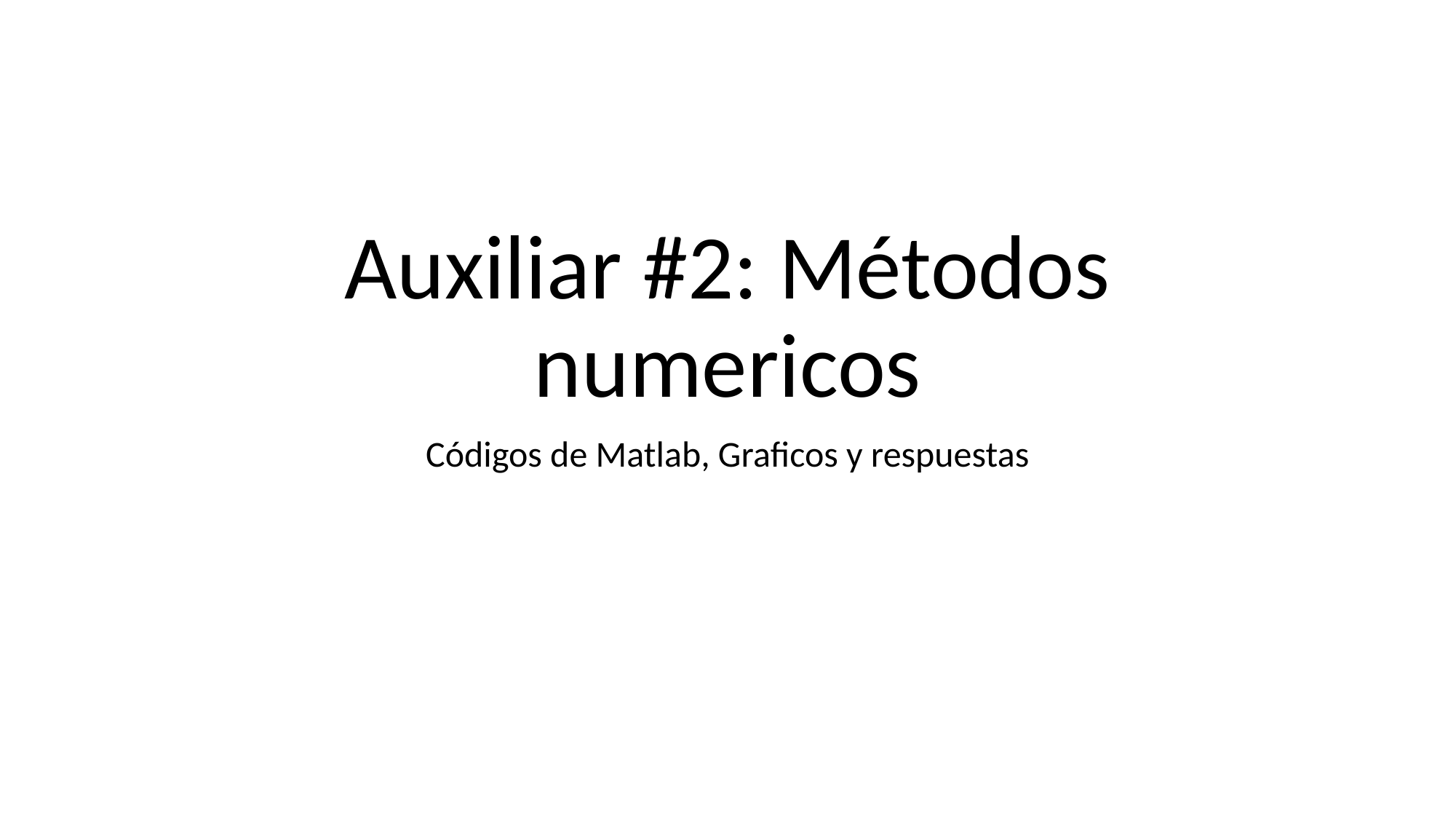

# Auxiliar #2: Métodos numericos
Códigos de Matlab, Graficos y respuestas